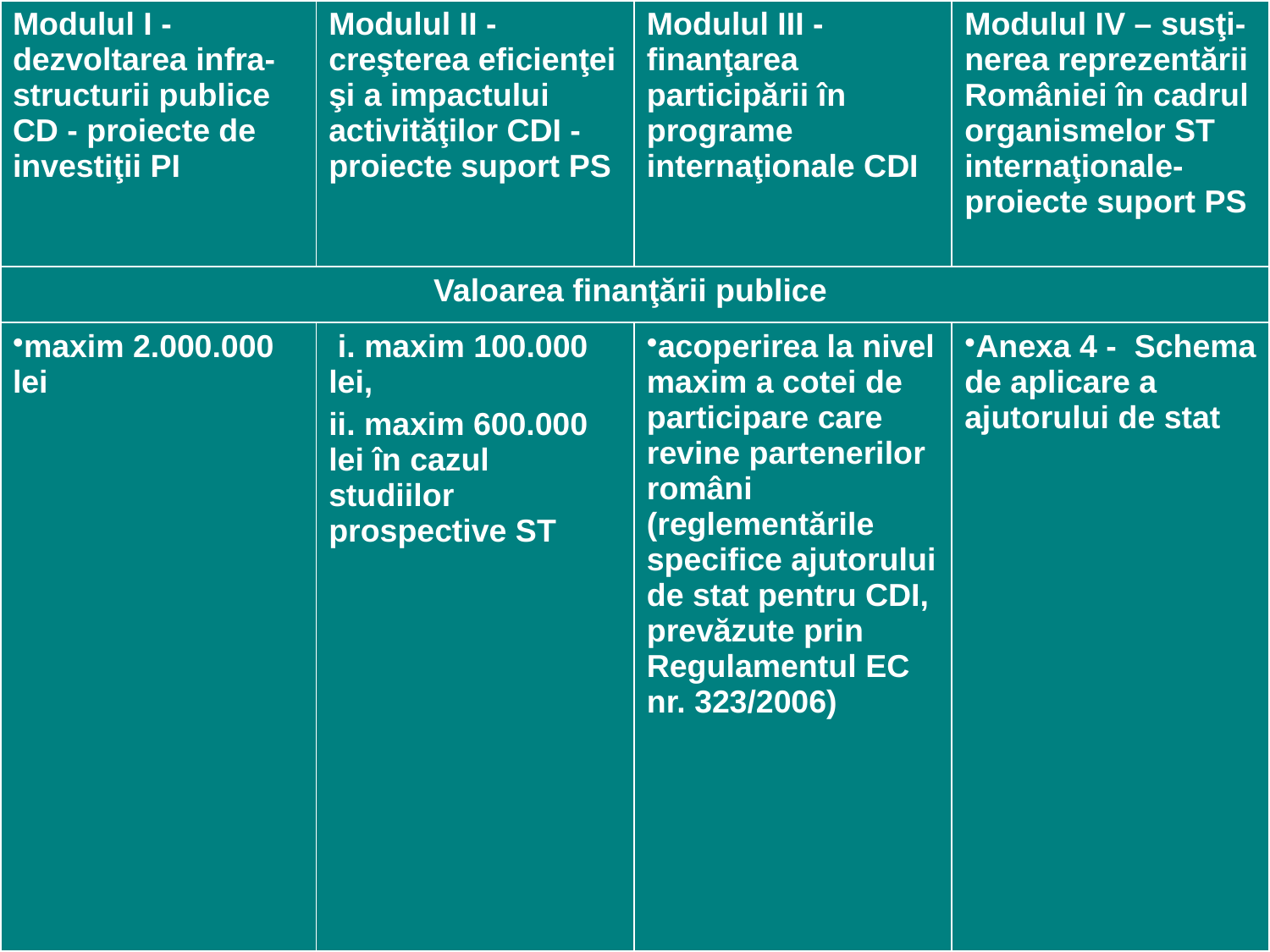

| Modulul I - dezvoltarea infra-structurii publice CD - proiecte de investiţii PI | Modulul II - creşterea eficienţei şi a impactului activităţilor CDI - proiecte suport PS | Modulul III - finanţarea participării în programe internaţionale CDI | Modulul IV – susţi-nerea reprezentării României în cadrul organismelor ST internaţionale-proiecte suport PS |
| --- | --- | --- | --- |
| Valoarea finanţării publice |  |  |  |
| maxim 2.000.000 lei | i. maxim 100.000 lei, ii. maxim 600.000 lei în cazul studiilor prospective ST | acoperirea la nivel maxim a cotei de participare care revine partenerilor români (reglementările specifice ajutorului de stat pentru CDI, prevăzute prin Regulamentul EC nr. 323/2006) | Anexa 4 - Schema de aplicare a ajutorului de stat |